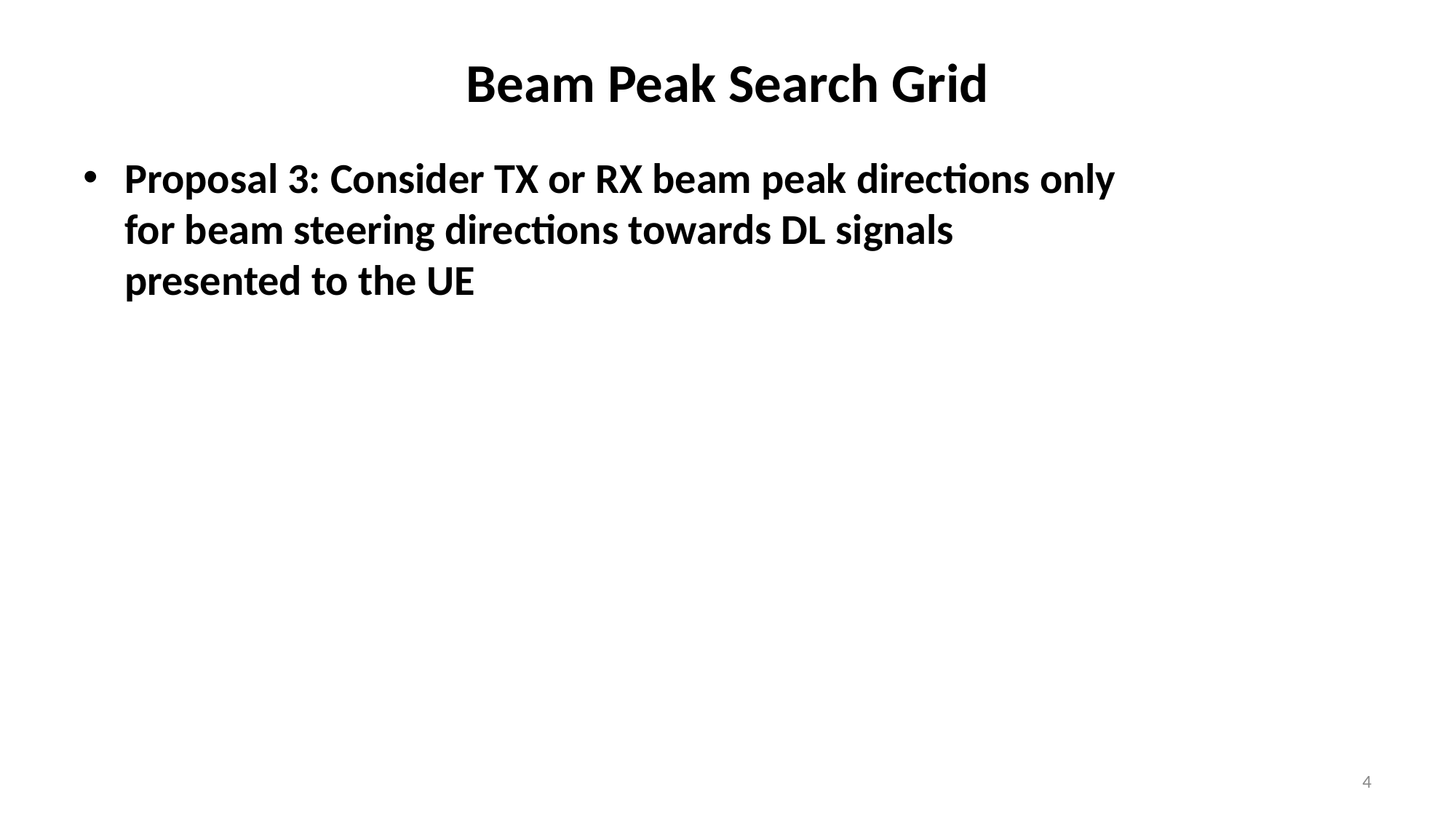

# Beam Peak Search Grid
Proposal 3: Consider TX or RX beam peak directions only for beam steering directions towards DL signals presented to the UE

4